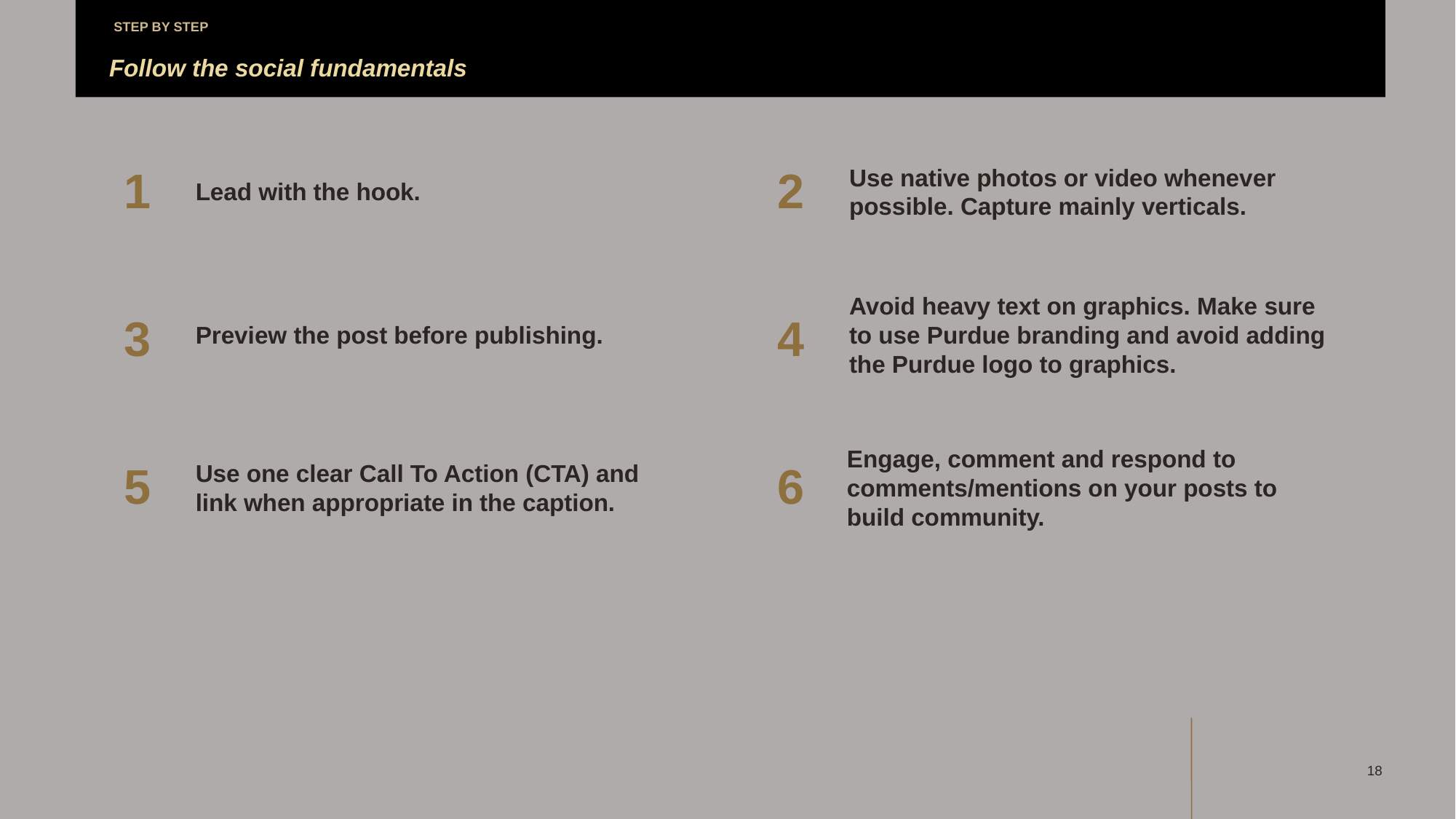

STEP BY STEP
Follow the social fundamentals
1
2
Lead with the hook.
Use native photos or video whenever possible. Capture mainly verticals.
Preview the post before publishing.
Avoid heavy text on graphics. Make sure to use Purdue branding and avoid adding the Purdue logo to graphics.
3
4
5
6
Use one clear Call To Action (CTA) and link when appropriate in the caption.
Engage, comment and respond to comments/mentions on your posts to build community.

18